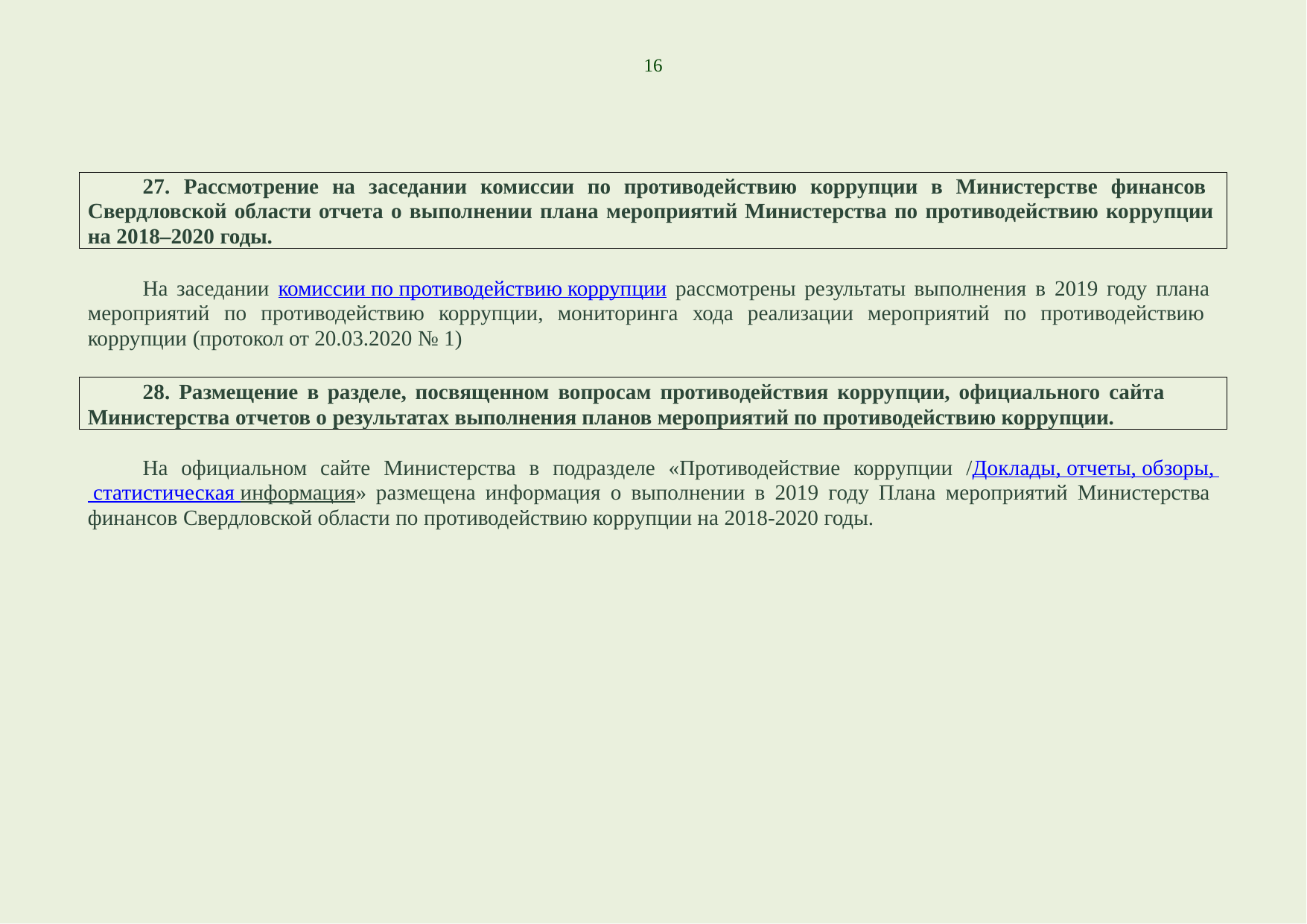

16
27. Рассмотрение на заседании комиссии по противодействию коррупции в Министерстве финансов  Свердловской области отчета о выполнении плана мероприятий Министерства по противодействию коррупции  на 2018–2020 годы.
На заседании комиссии по противодействию коррупции рассмотрены результаты выполнения в 2019 году плана  мероприятий по противодействию коррупции, мониторинга хода реализации мероприятий по противодействию  коррупции (протокол от 20.03.2020 № 1)
28. Размещение в разделе, посвященном вопросам противодействия коррупции, официального сайта  Министерства отчетов о результатах выполнения планов мероприятий по противодействию коррупции.
На официальном сайте Министерства в подразделе «Противодействие коррупции /Доклады, отчеты, обзоры,  статистическая информация» размещена информация о выполнении в 2019 году Плана мероприятий Министерства  финансов Свердловской области по противодействию коррупции на 2018-2020 годы.